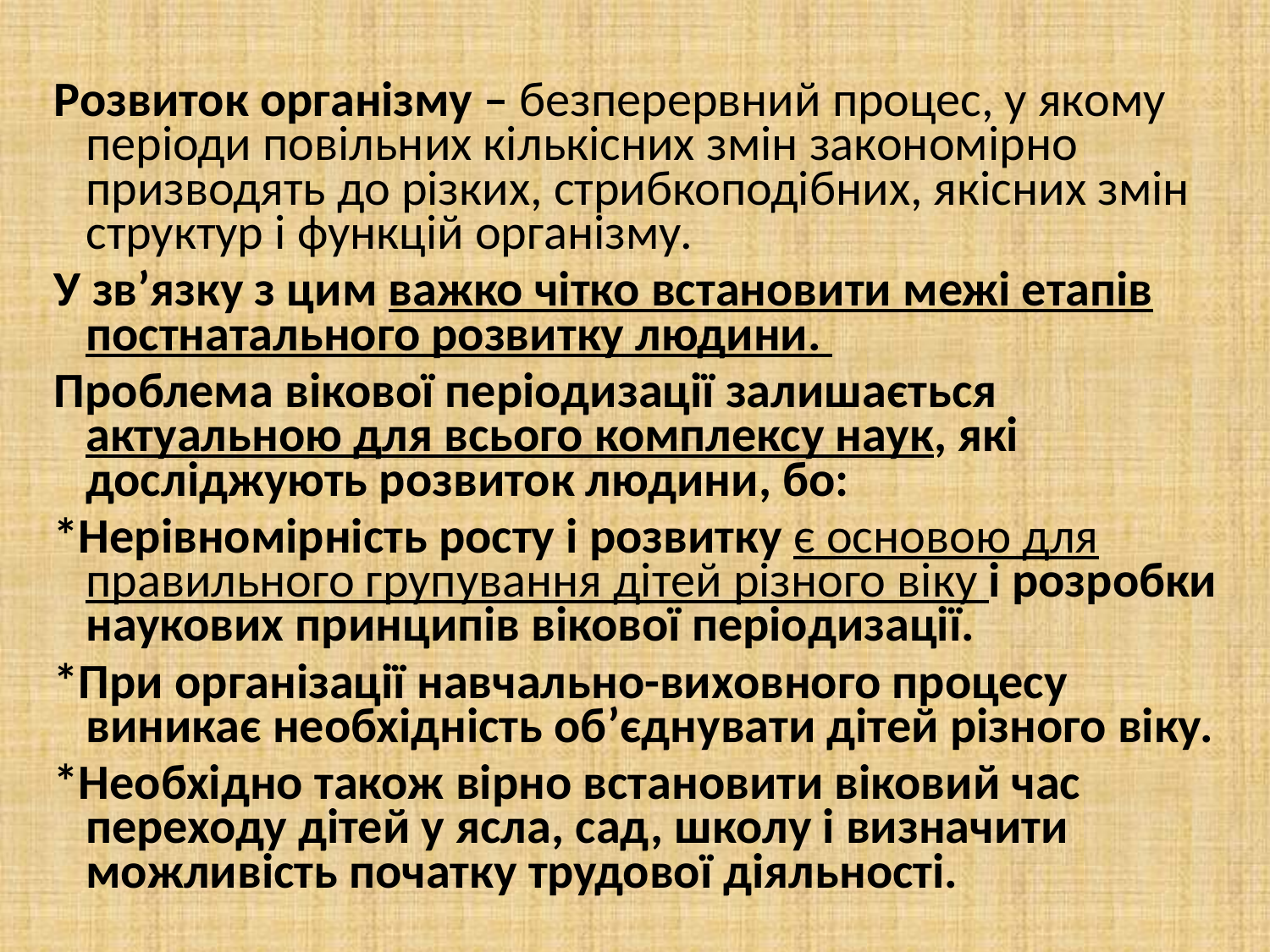

Розвиток організму – безперервний процес, у якому періоди повільних кількісних змін закономірно призводять до різких, стрибкоподібних, якісних змін структур і функцій організму.
У зв’язку з цим важко чітко встановити межі етапів постнатального розвитку людини.
Проблема вікової періодизації залишається актуальною для всього комплексу наук, які досліджують розвиток людини, бо:
*Нерівномірність росту і розвитку є основою для правильного групування дітей різного віку і розробки наукових принципів вікової періодизації.
*При організації навчально-виховного процесу виникає необхідність об’єднувати дітей різного віку.
*Необхідно також вірно встановити віковий час переходу дітей у ясла, сад, школу і визначити можливість початку трудової діяльності.